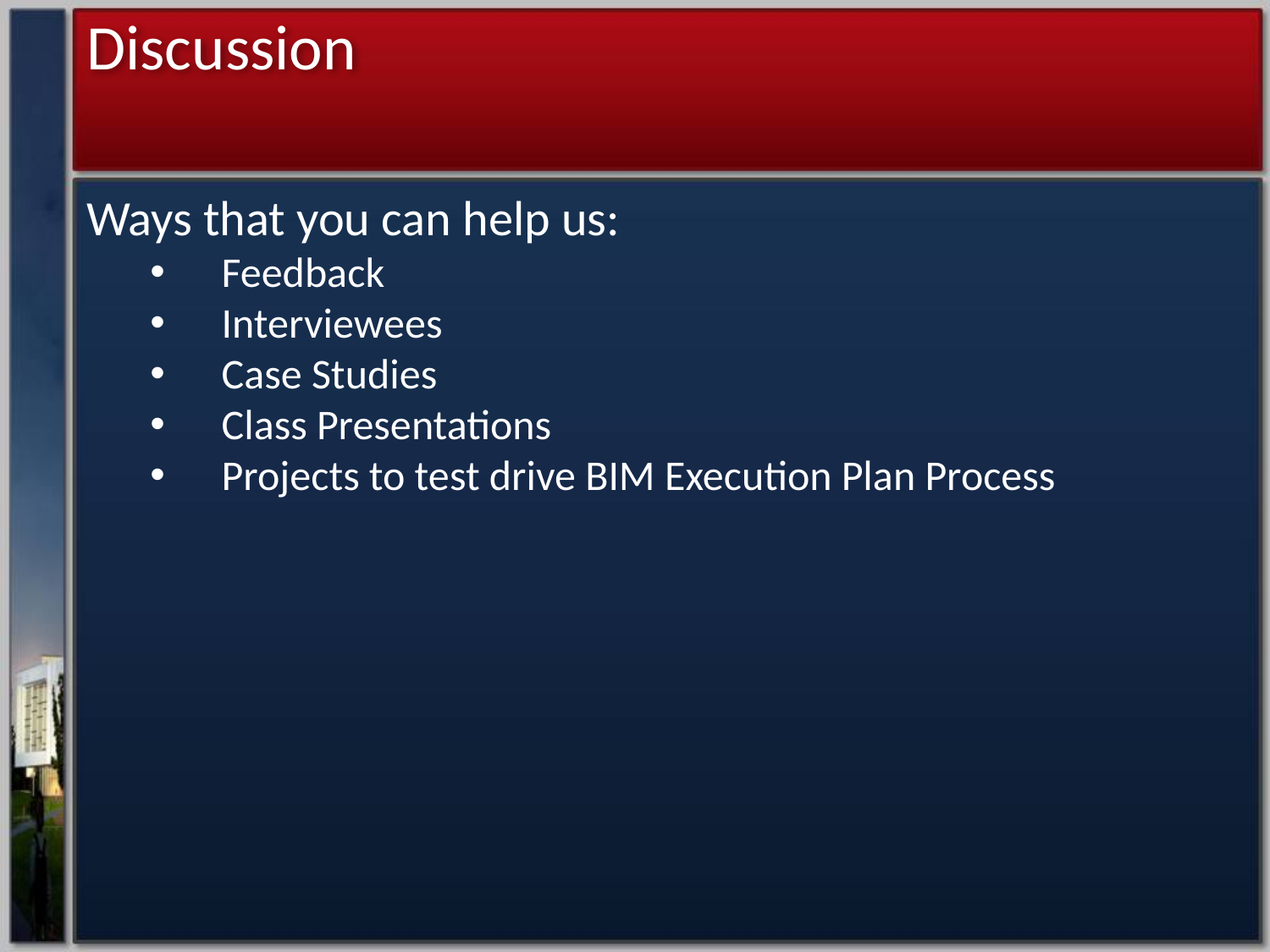

Discussion
Ways that you can help us:
Feedback
Interviewees
Case Studies
Class Presentations
Projects to test drive BIM Execution Plan Process